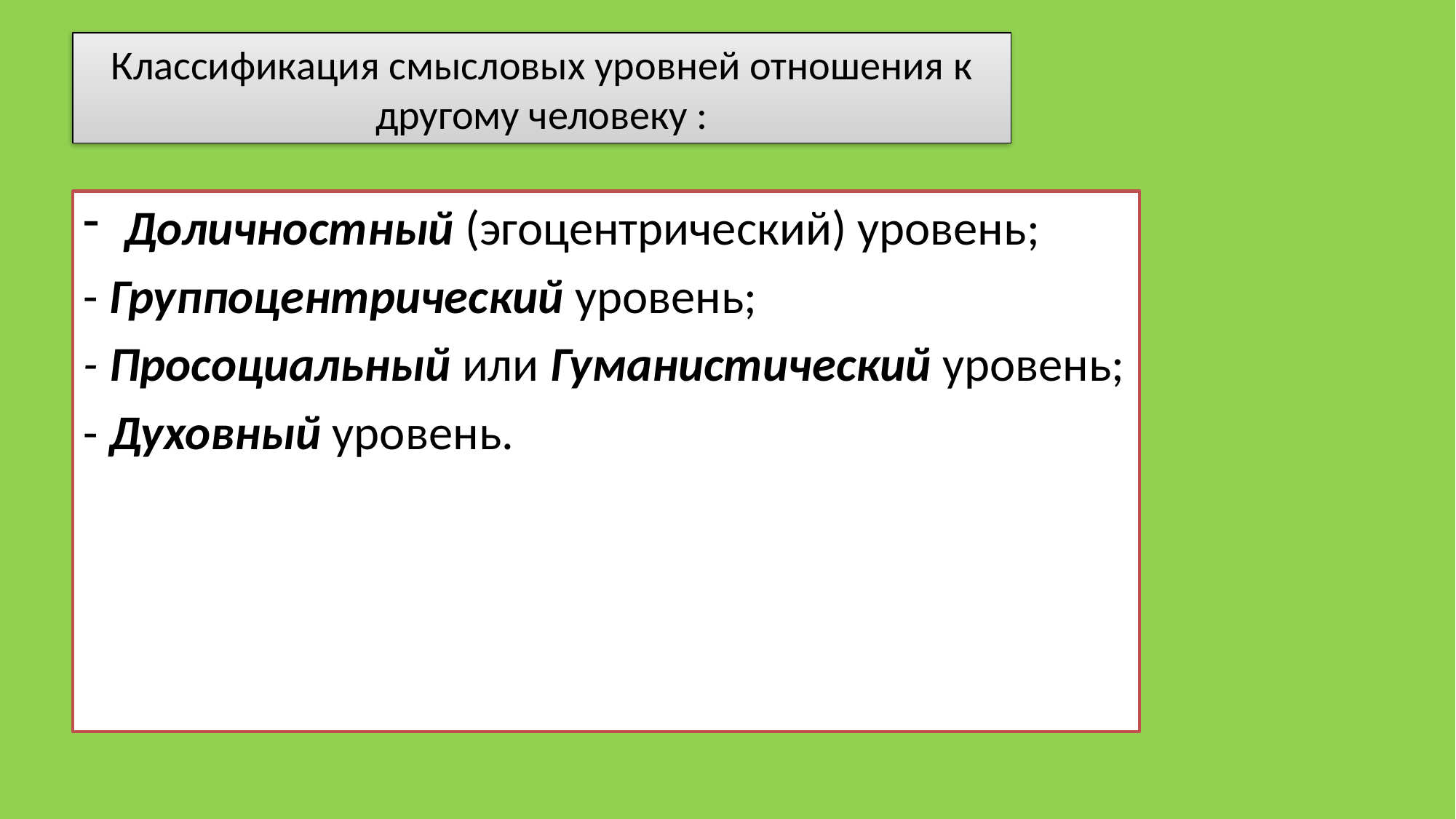

# Классификация смысловых уровней отношения к другому человеку :
Доличностный (эгоцентрический) уровень;
- Группоцентрический уровень;
- Просоциальный или Гуманистический уровень;
- Духовный уровень.